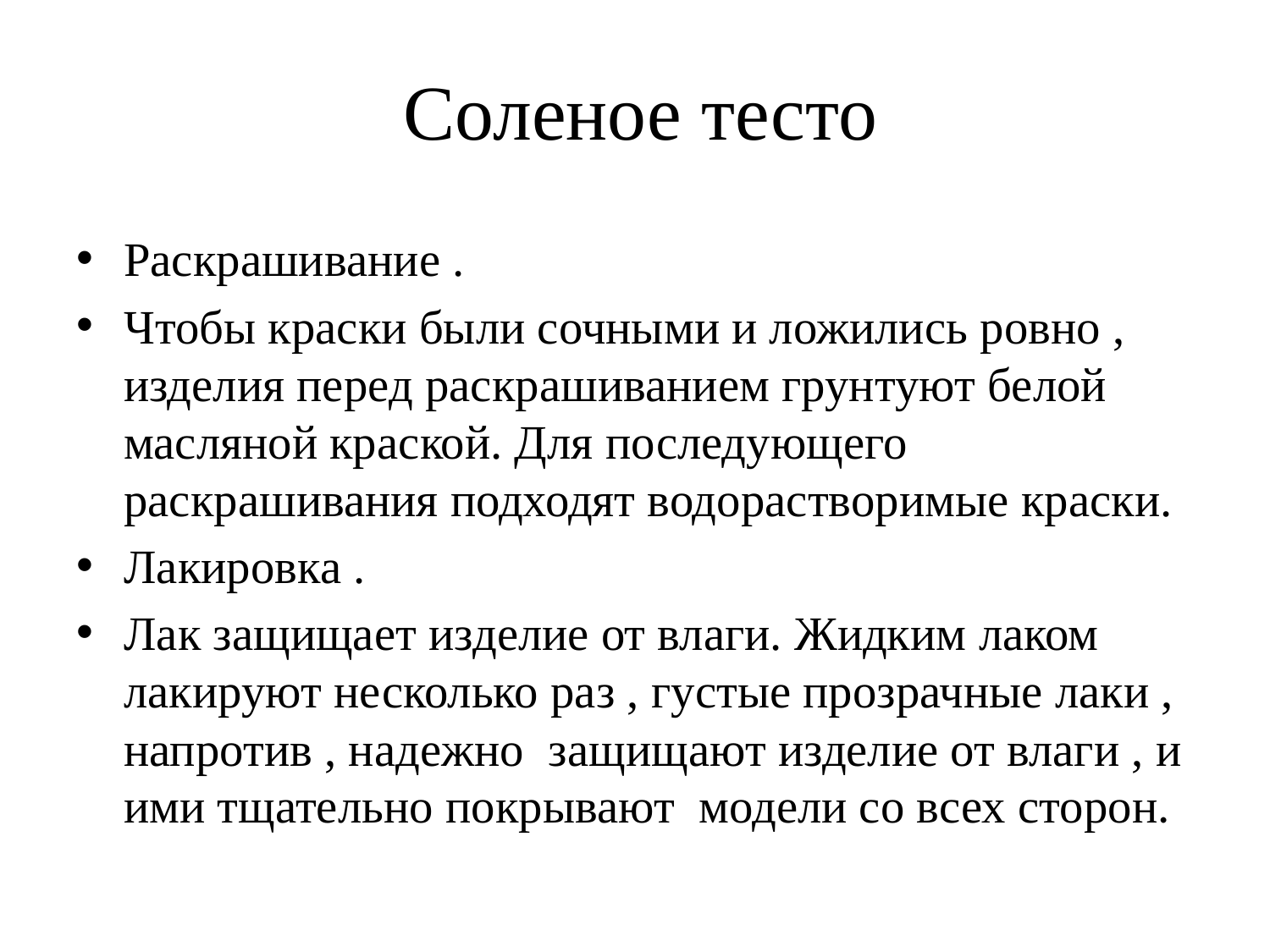

# Соленое тесто
Раскрашивание .
Чтобы краски были сочными и ложились ровно , изделия перед раскрашиванием грунтуют белой масляной краской. Для последующего раскрашивания подходят водорастворимые краски.
Лакировка .
Лак защищает изделие от влаги. Жидким лаком лакируют несколько раз , густые прозрачные лаки , напротив , надежно  защищают изделие от влаги , и ими тщательно покрывают  модели со всех сторон.